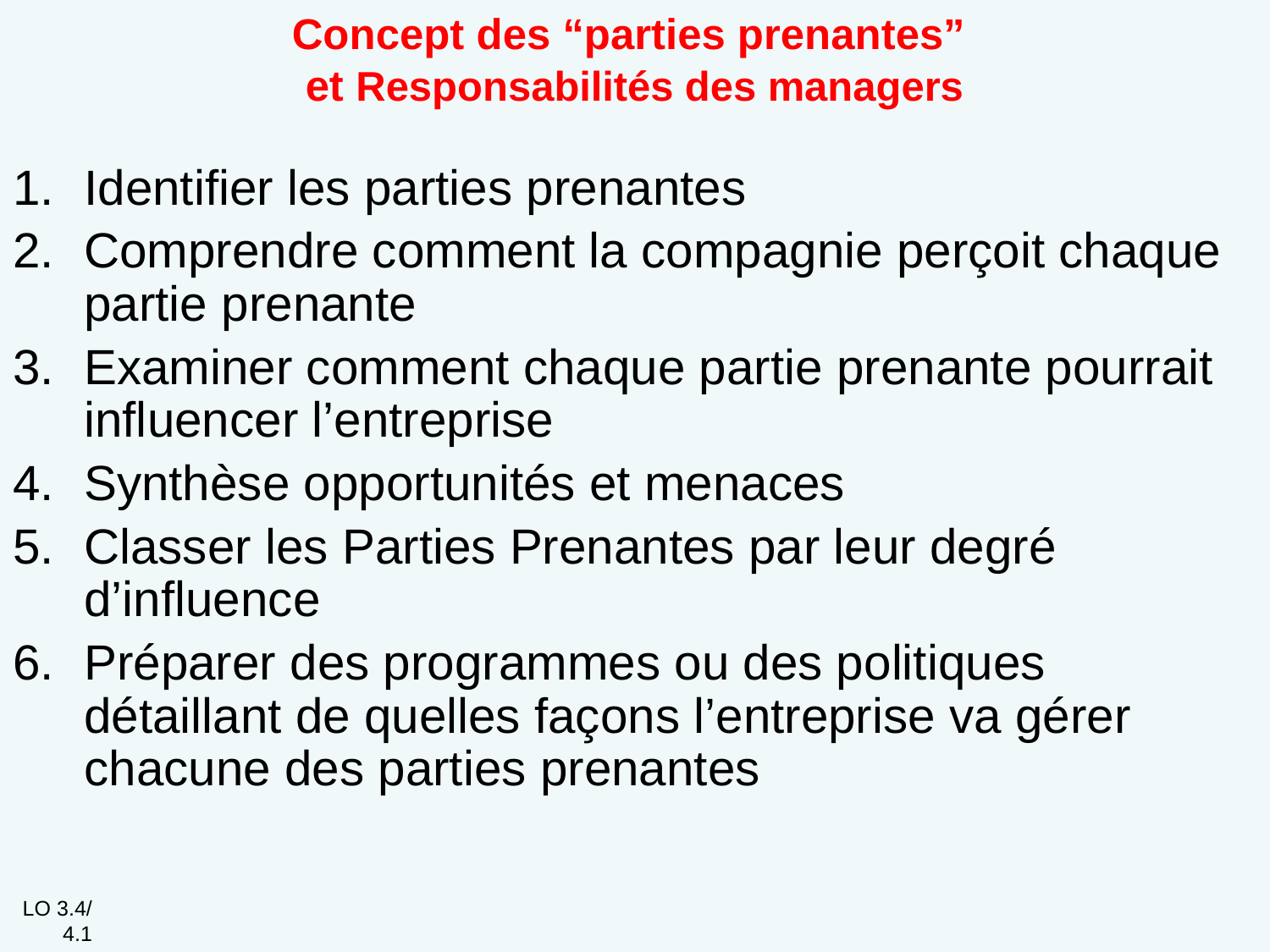

# Concept des “parties prenantes” et Responsabilités des managers
Identifier les parties prenantes
Comprendre comment la compagnie perçoit chaque partie prenante
Examiner comment chaque partie prenante pourrait influencer l’entreprise
Synthèse opportunités et menaces
Classer les Parties Prenantes par leur degré d’influence
Préparer des programmes ou des politiques détaillant de quelles façons l’entreprise va gérer chacune des parties prenantes
LO 3.4/ 4.1